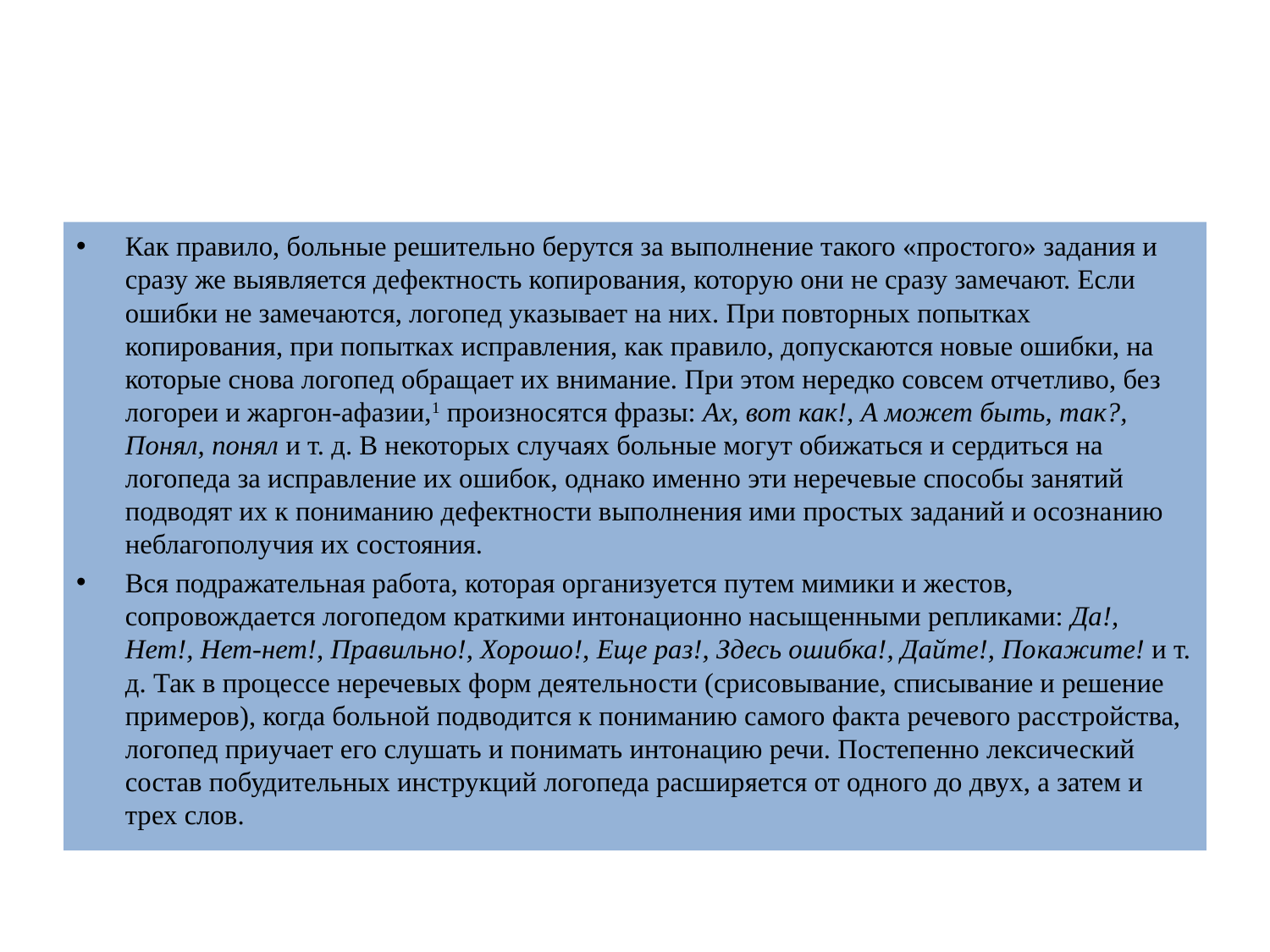

#
Как правило, больные решительно берутся за выполнение такого «простого» задания и сразу же выявляется дефектность копирования, которую они не сразу замечают. Если ошибки не замечаются, логопед указывает на них. При повторных попытках копирования, при попытках исправле­ния, как правило, допускаются новые ошибки, на которые снова логопед обращает их внимание. При этом нередко совсем отчетливо, без логореи и жаргон-афазии,1 произносят­ся фразы: Ах, вот как!, А может быть, так?, Понял, понял и т. д. В некоторых случаях больные могут обижаться и сердиться на логопеда за исправление их ошибок, однако имен­но эти неречевые способы занятий подводят их к пониманию дефектности выполнения ими простых заданий и осозна­нию неблагополучия их состояния.
Вся подражательная работа, которая организуется путем мимики и жестов, сопровождается логопедом краткими интонационно насыщенными репликами: Да!, Нет!, Нет-нет!, Правильно!, Хорошо!, Еще раз!, Здесь ошибка!, Дайте!, По­кажите! и т. д. Так в процессе неречевых форм деятельно­сти (срисовывание, списывание и решение примеров), когда больной подводится к пониманию самого факта речевого рас­стройства, логопед приучает его слушать и понимать интонацию речи. Постепенно лексический состав побудительных инструкций логопеда расширяется от одного до двух, а затем и трех слов.